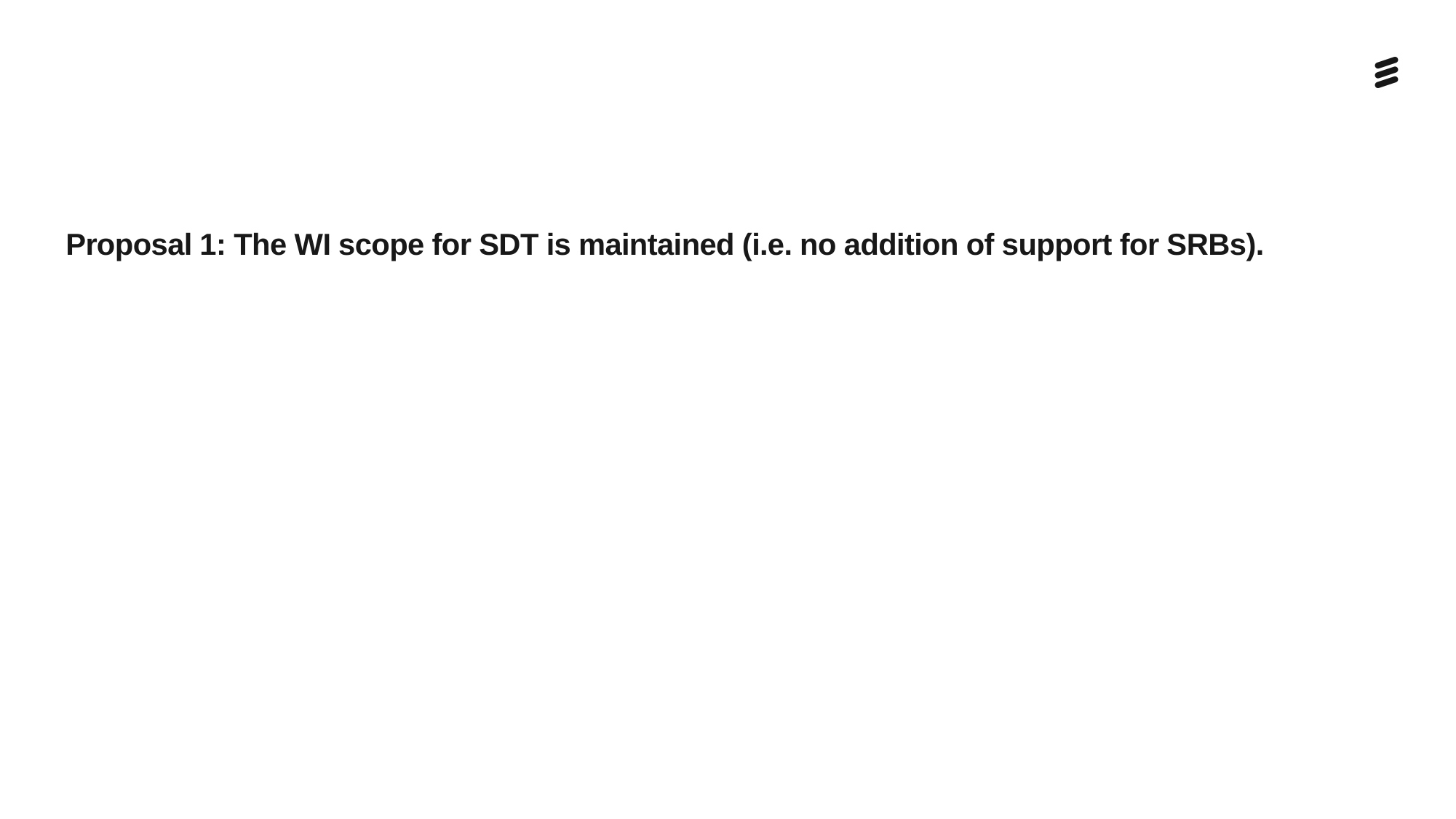

Proposal 1: The WI scope for SDT is maintained (i.e. no addition of support for SRBs).